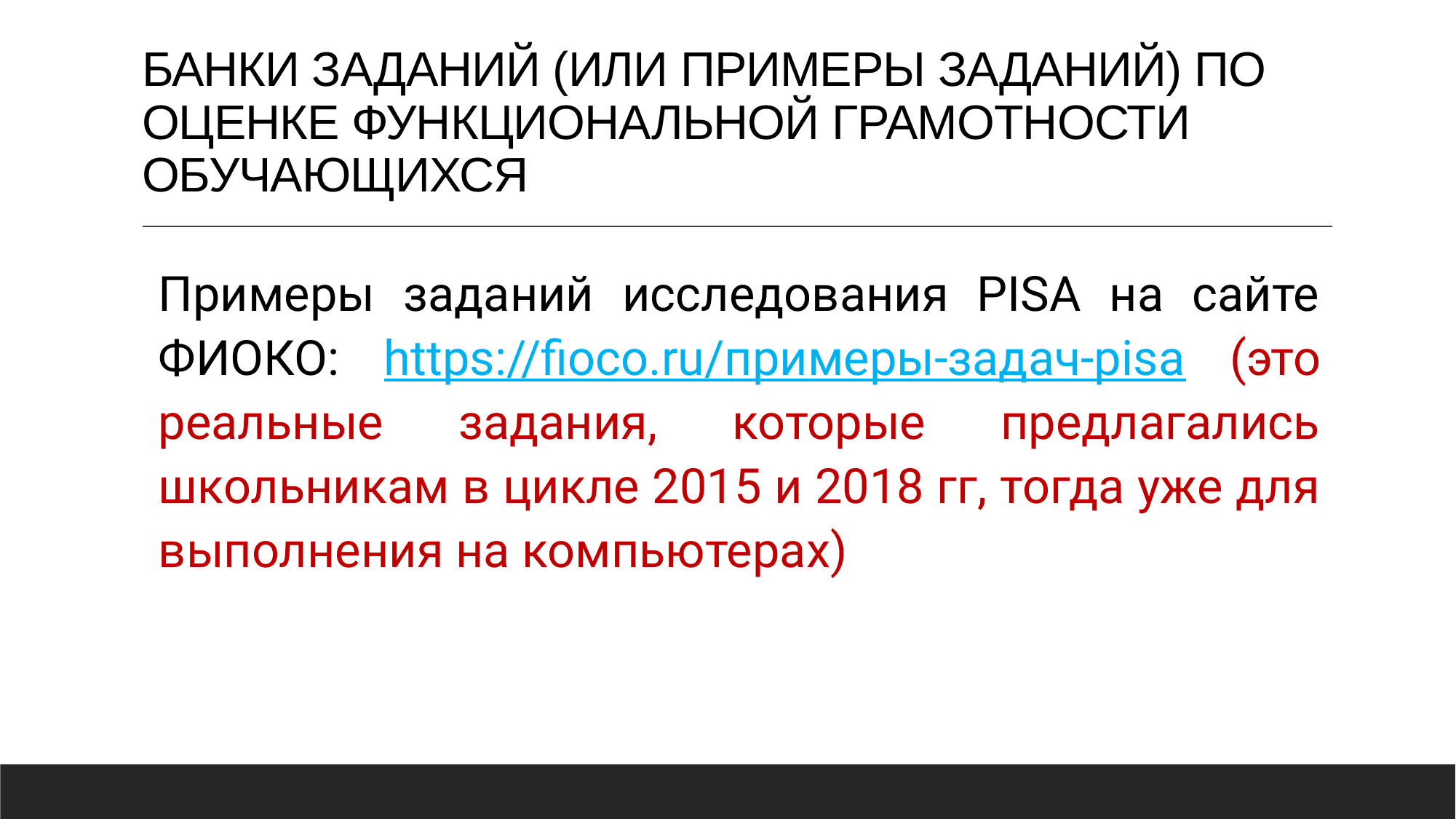

# БАНКИ ЗАДАНИЙ (ИЛИ ПРИМЕРЫ ЗАДАНИЙ) ПО ОЦЕНКЕ ФУНКЦИОНАЛЬНОЙ ГРАМОТНОСТИ ОБУЧАЮЩИХСЯ
Примеры заданий исследования PISA на сайте ФИОКО: https://fioco.ru/примеры-задач-pisa (это реальные задания, которые предлагались школьникам в цикле 2015 и 2018 гг, тогда уже для выполнения на компьютерах)